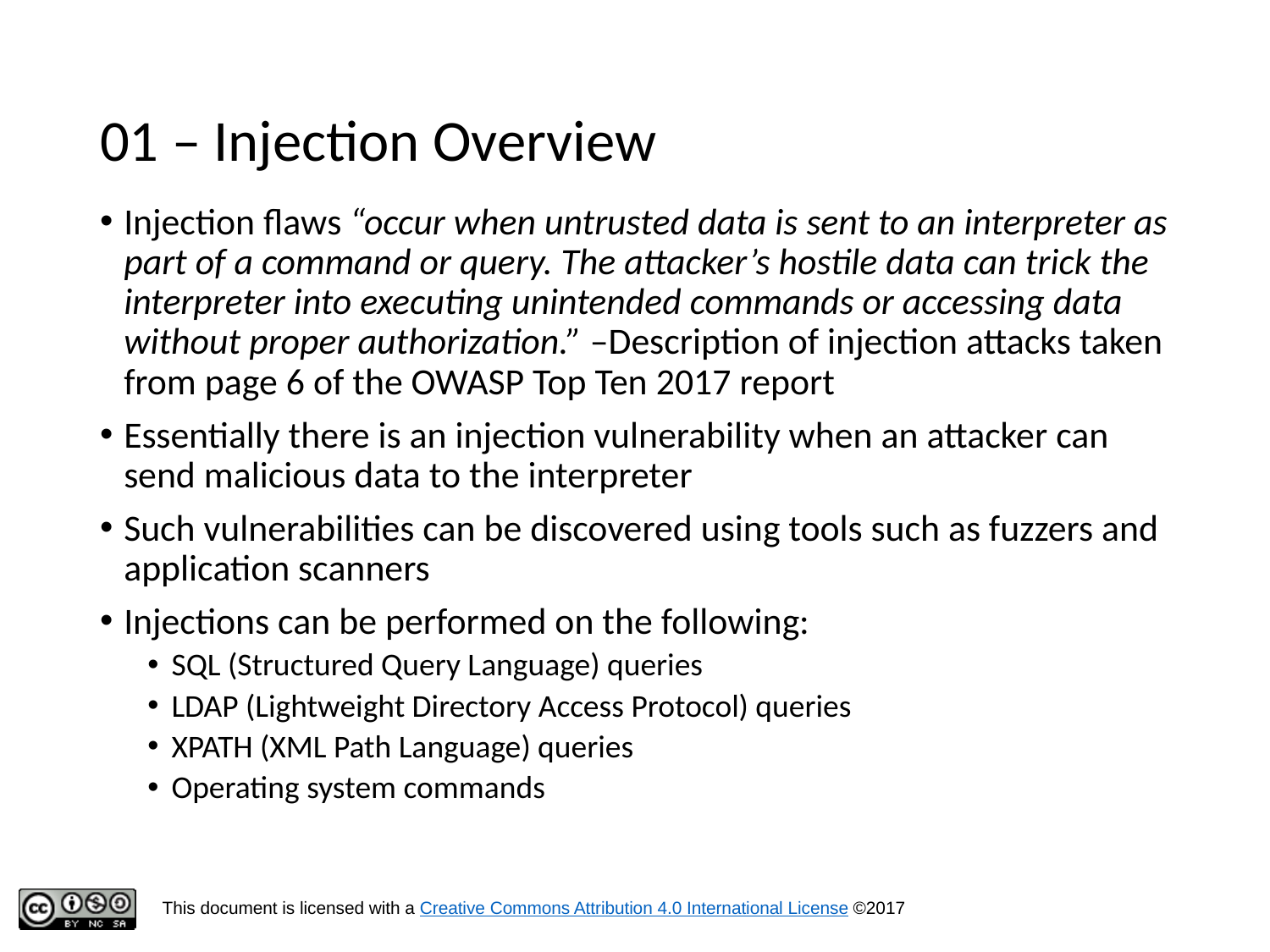

# 01 – Injection Overview
Injection flaws “occur when untrusted data is sent to an interpreter as part of a command or query. The attacker’s hostile data can trick the interpreter into executing unintended commands or accessing data without proper authorization.” –Description of injection attacks taken from page 6 of the OWASP Top Ten 2017 report
Essentially there is an injection vulnerability when an attacker can send malicious data to the interpreter
Such vulnerabilities can be discovered using tools such as fuzzers and application scanners
Injections can be performed on the following:
SQL (Structured Query Language) queries
LDAP (Lightweight Directory Access Protocol) queries
XPATH (XML Path Language) queries
Operating system commands